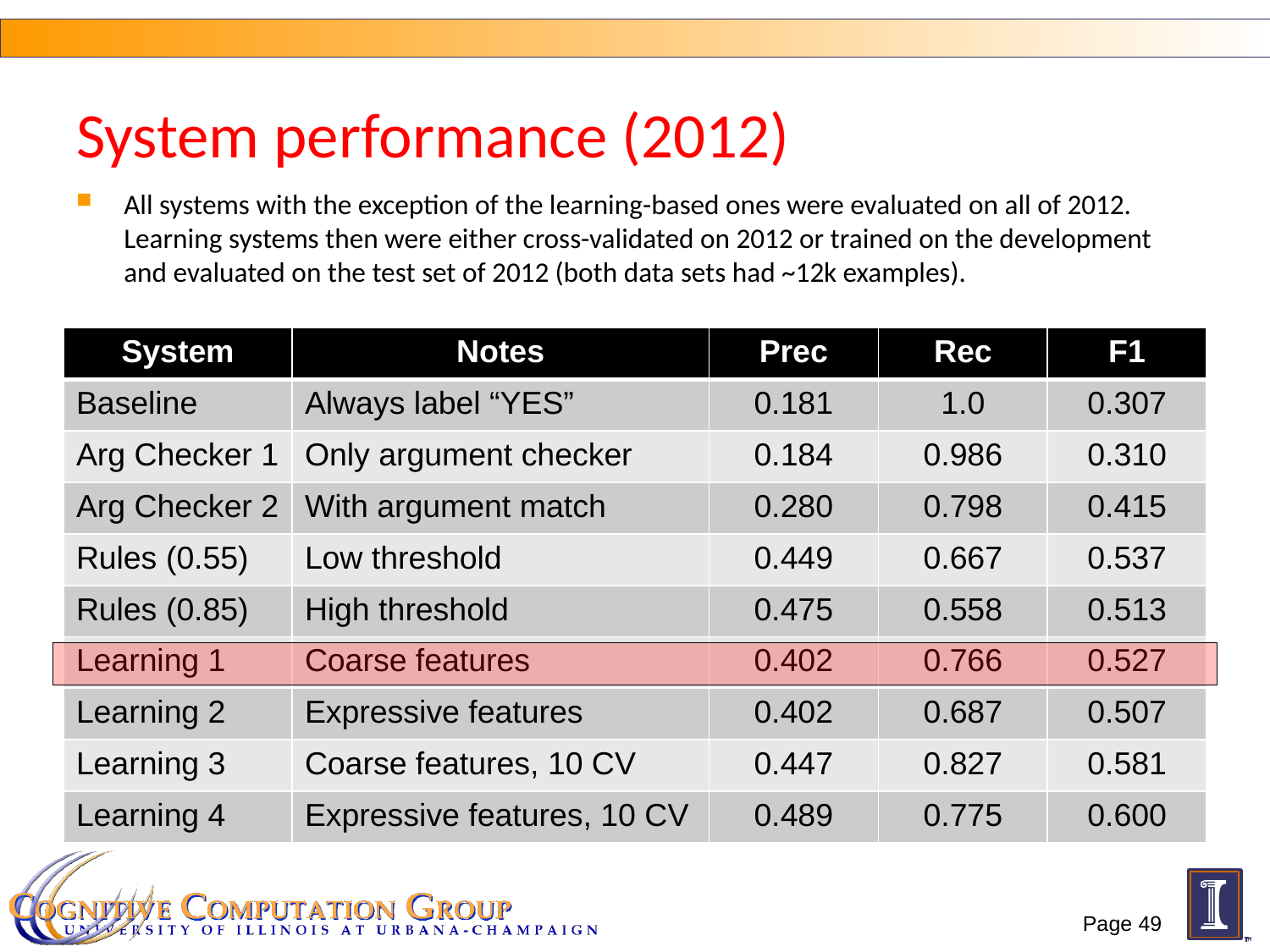

# System performance (2012)
All systems with the exception of the learning-based ones were evaluated on all of 2012. Learning systems then were either cross-validated on 2012 or trained on the development and evaluated on the test set of 2012 (both data sets had ~12k examples).
| System | Notes | Prec | Rec | F1 |
| --- | --- | --- | --- | --- |
| Baseline | Always label “YES” | 0.181 | 1.0 | 0.307 |
| Arg Checker 1 | Only argument checker | 0.184 | 0.986 | 0.310 |
| Arg Checker 2 | With argument match | 0.280 | 0.798 | 0.415 |
| Rules (0.55) | Low threshold | 0.449 | 0.667 | 0.537 |
| Rules (0.85) | High threshold | 0.475 | 0.558 | 0.513 |
| Learning 1 | Coarse features | 0.402 | 0.766 | 0.527 |
| Learning 2 | Expressive features | 0.402 | 0.687 | 0.507 |
| Learning 3 | Coarse features, 10 CV | 0.447 | 0.827 | 0.581 |
| Learning 4 | Expressive features, 10 CV | 0.489 | 0.775 | 0.600 |

Page 49